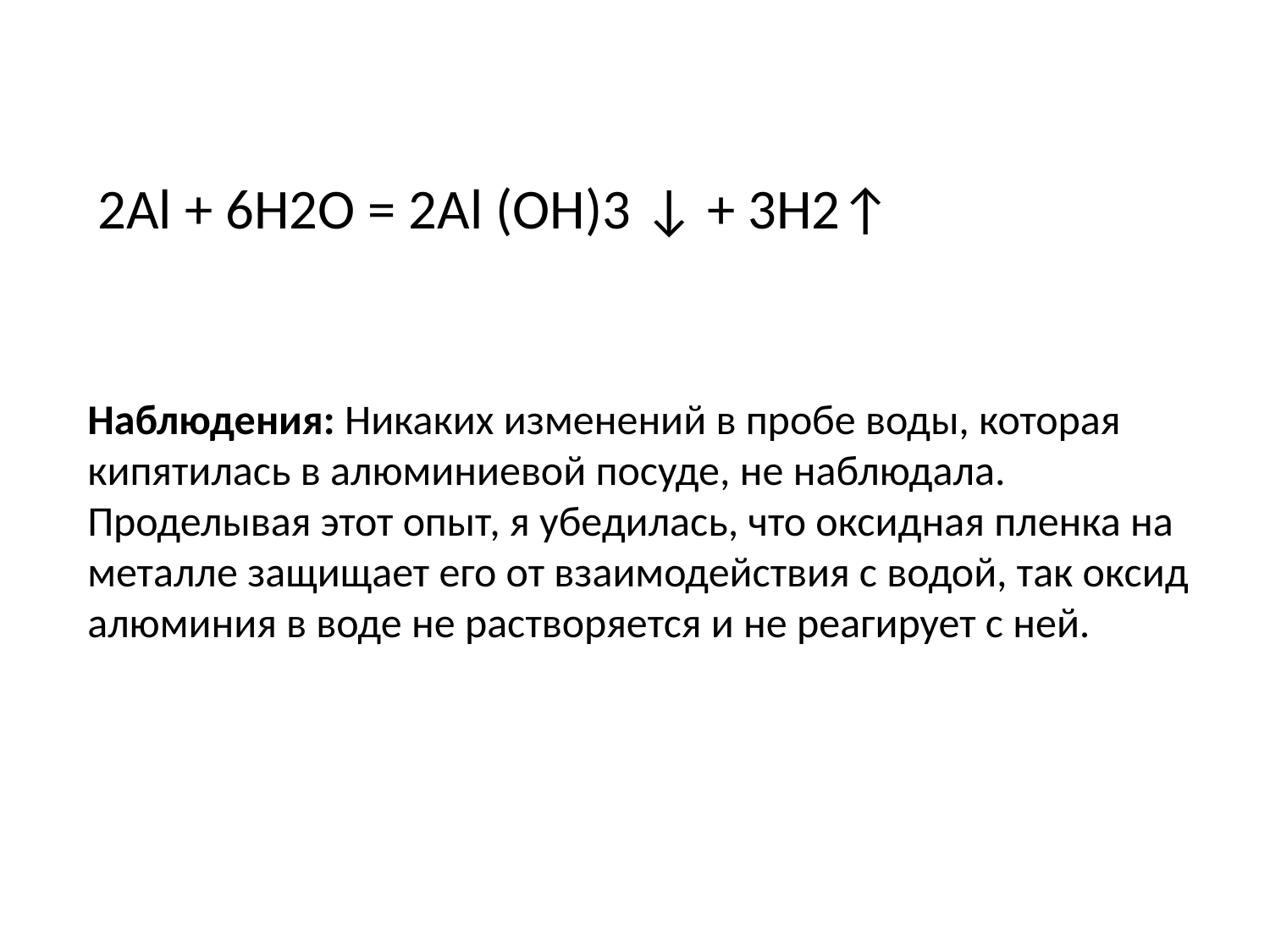

2Al + 6H2O = 2Al (OH)3 ↓ + 3H2↑
Наблюдения: Никаких изменений в пробе воды, которая кипятилась в алюминиевой посуде, не наблюдала. Проделывая этот опыт, я убедилась, что оксидная пленка на металле защищает его от взаимодействия с водой, так оксид алюминия в воде не растворяется и не реагирует с ней.